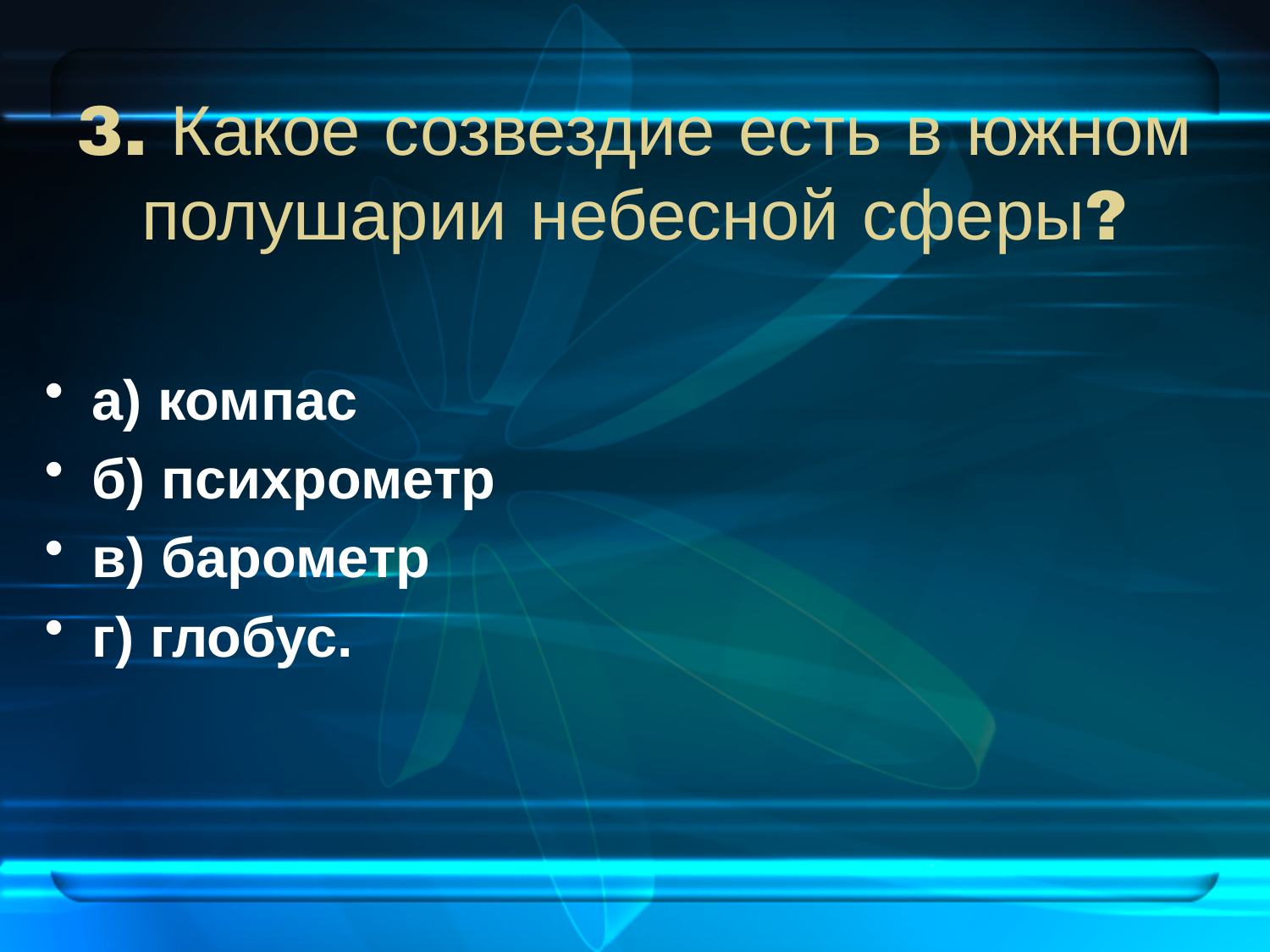

# 3. Какое созвездие есть в южном полушарии небесной сферы?
а) компас
б) психрометр
в) барометр
г) глобус.